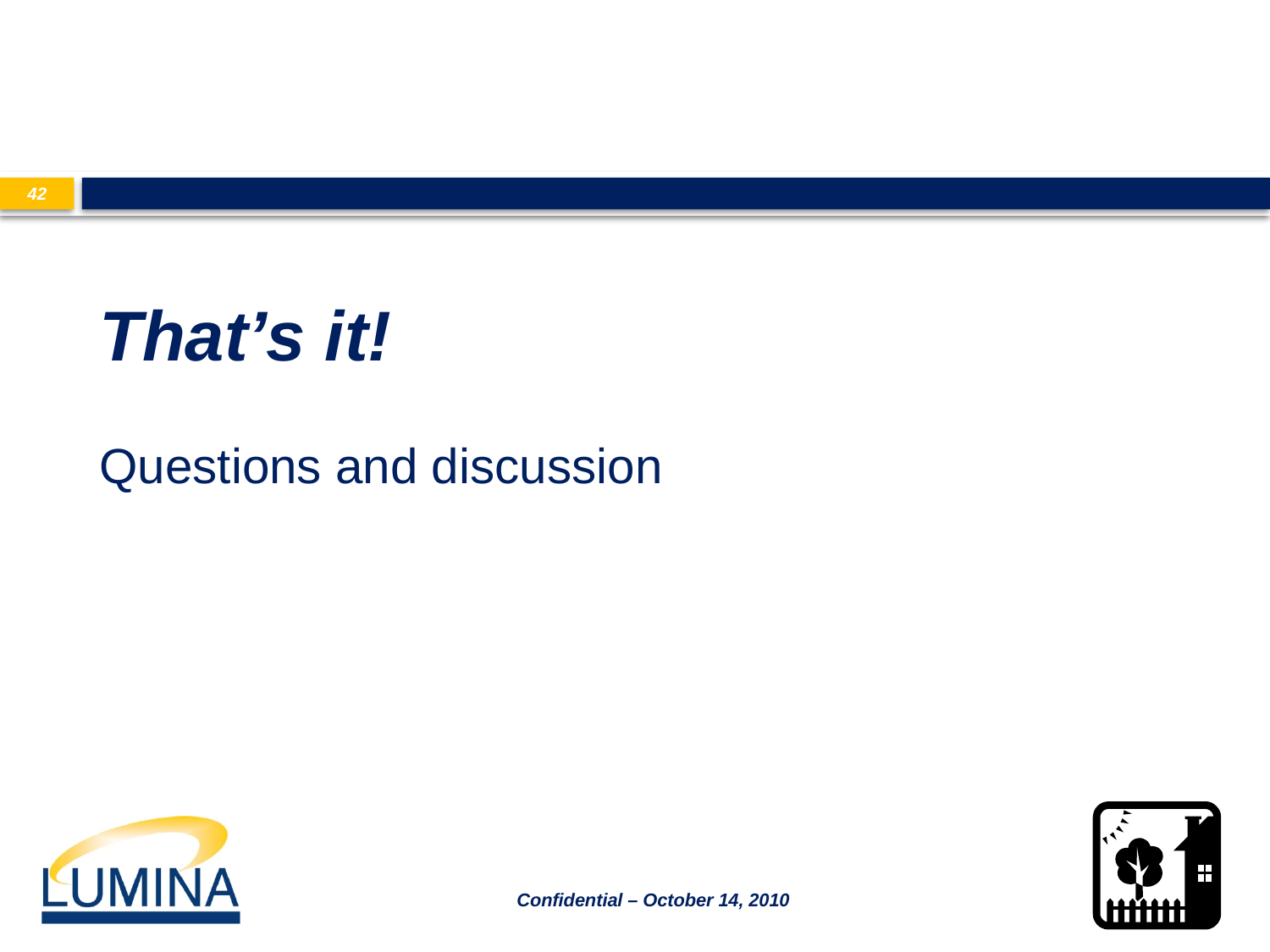

42
# That’s it! Questions and discussion